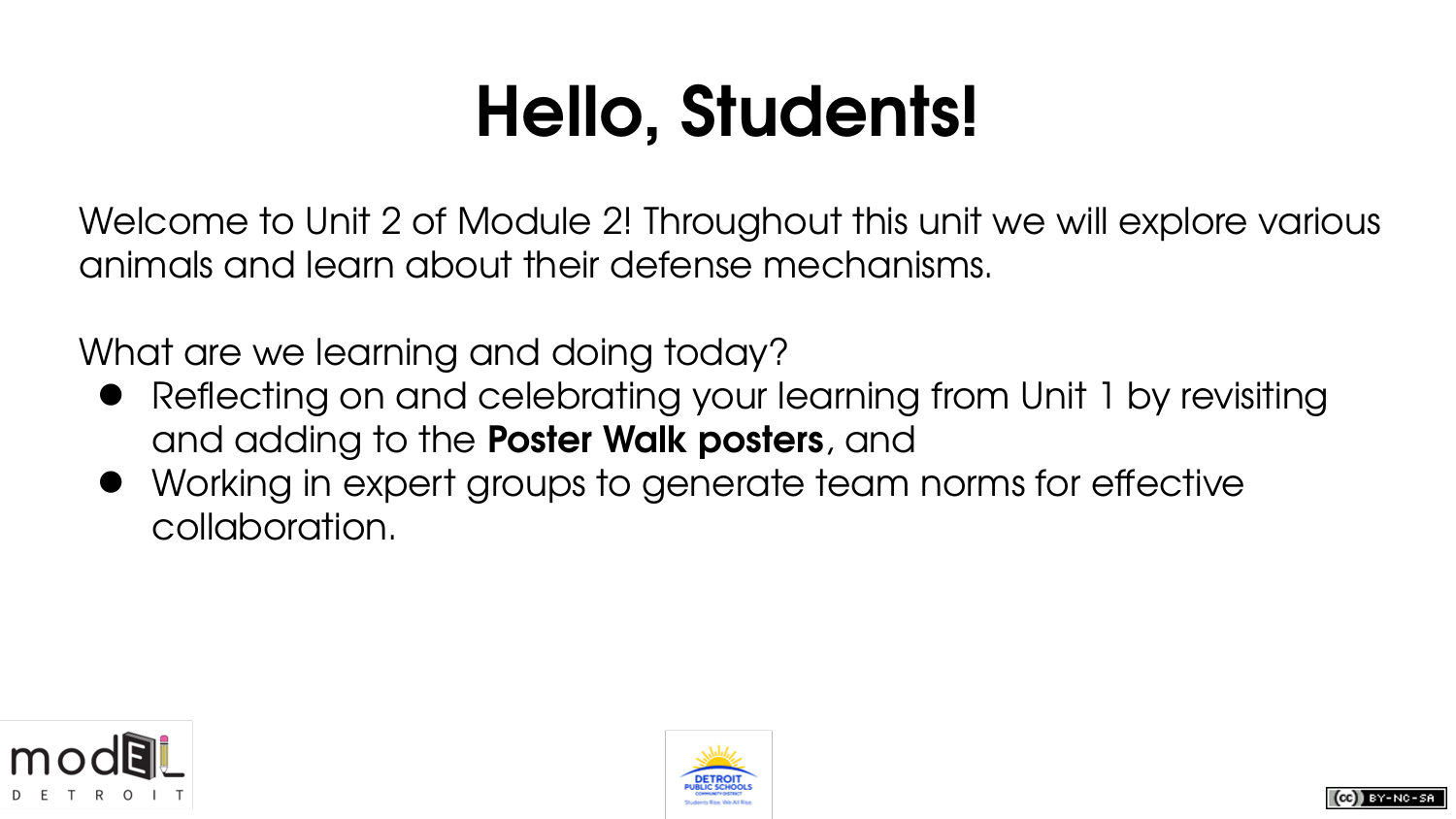

# Hello, Students!
Welcome to Unit 2 of Module 2! Throughout this unit we will explore various animals and learn about their defense mechanisms.

What are we learning and doing today?
Reflecting on and celebrating your learning from Unit 1 by revisiting and adding to the Poster Walk posters, and
Working in expert groups to generate team norms for effective collaboration.